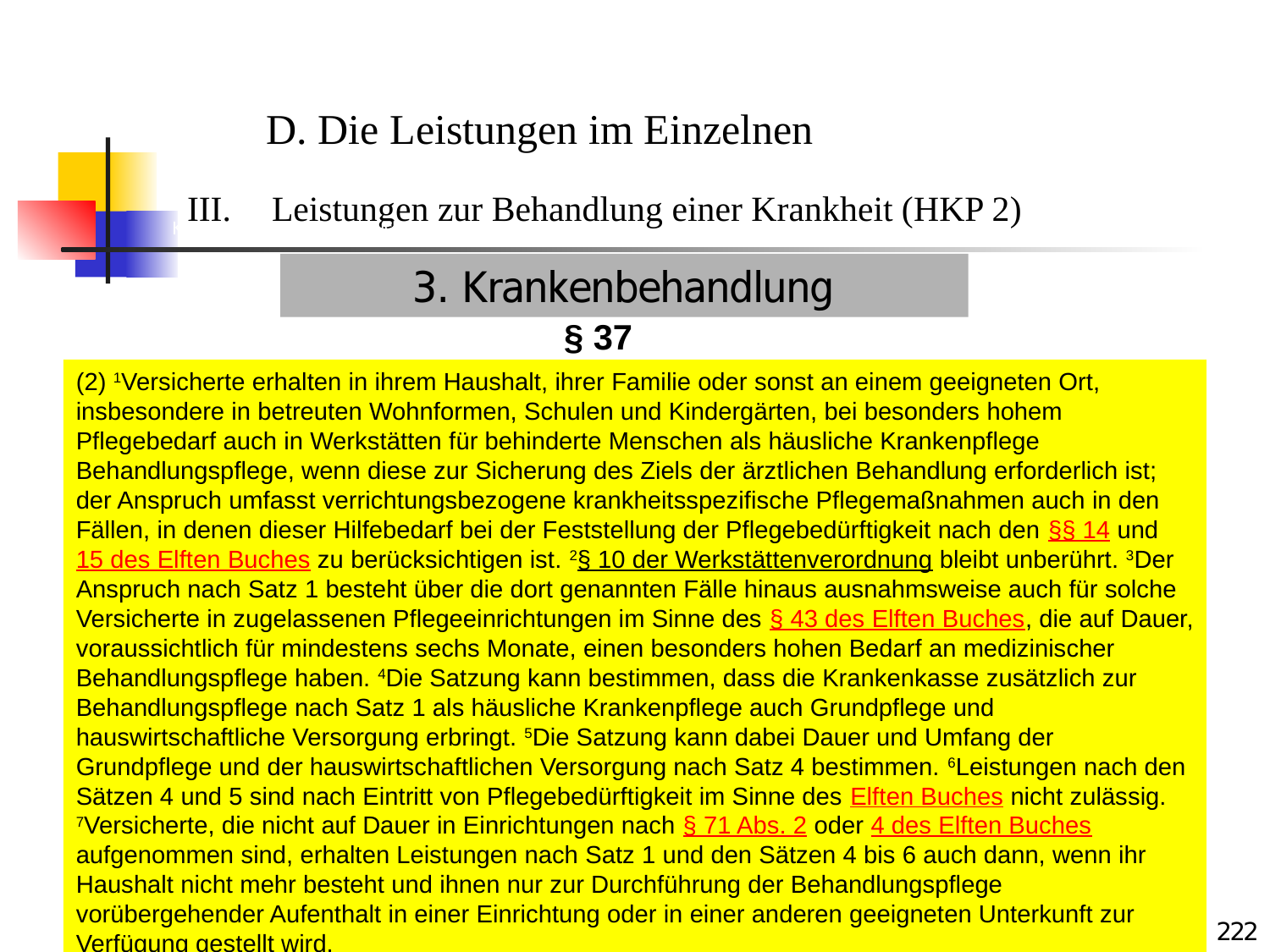

Krankenbehandlung 2 (Häusliche Krankenpflege)
D. Die Leistungen im Einzelnen

Leistungen zur Behandlung einer Krankheit (HKP 2)
3. Krankenbehandlung
§ 37
(2) 1Versicherte erhalten in ihrem Haushalt, ihrer Familie oder sonst an einem geeigneten Ort, insbesondere in betreuten Wohnformen, Schulen und Kindergärten, bei besonders hohem Pflegebedarf auch in Werkstätten für behinderte Menschen als häusliche Krankenpflege Behandlungspflege, wenn diese zur Sicherung des Ziels der ärztlichen Behandlung erforderlich ist; der Anspruch umfasst verrichtungsbezogene krankheitsspezifische Pflegemaßnahmen auch in den Fällen, in denen dieser Hilfebedarf bei der Feststellung der Pflegebedürftigkeit nach den §§ 14 und 15 des Elften Buches zu berücksichtigen ist. 2§ 10 der Werkstättenverordnung bleibt unberührt. 3Der Anspruch nach Satz 1 besteht über die dort genannten Fälle hinaus ausnahmsweise auch für solche Versicherte in zugelassenen Pflegeeinrichtungen im Sinne des § 43 des Elften Buches, die auf Dauer, voraussichtlich für mindestens sechs Monate, einen besonders hohen Bedarf an medizinischer Behandlungspflege haben. 4Die Satzung kann bestimmen, dass die Krankenkasse zusätzlich zur Behandlungspflege nach Satz 1 als häusliche Krankenpflege auch Grundpflege und hauswirtschaftliche Versorgung erbringt. 5Die Satzung kann dabei Dauer und Umfang der Grundpflege und der hauswirtschaftlichen Versorgung nach Satz 4 bestimmen. 6Leistungen nach den Sätzen 4 und 5 sind nach Eintritt von Pflegebedürftigkeit im Sinne des Elften Buches nicht zulässig. 7Versicherte, die nicht auf Dauer in Einrichtungen nach § 71 Abs. 2 oder 4 des Elften Buches aufgenommen sind, erhalten Leistungen nach Satz 1 und den Sätzen 4 bis 6 auch dann, wenn ihr Haushalt nicht mehr besteht und ihnen nur zur Durchführung der Behandlungspflege vorübergehender Aufenthalt in einer Einrichtung oder in einer anderen geeigneten Unterkunft zur Verfügung gestellt wird.
Krankheit
Das  Leistungsrecht der gesetzlichen Kranken- und Pflegeversicherung; Sommersemester 2018
222